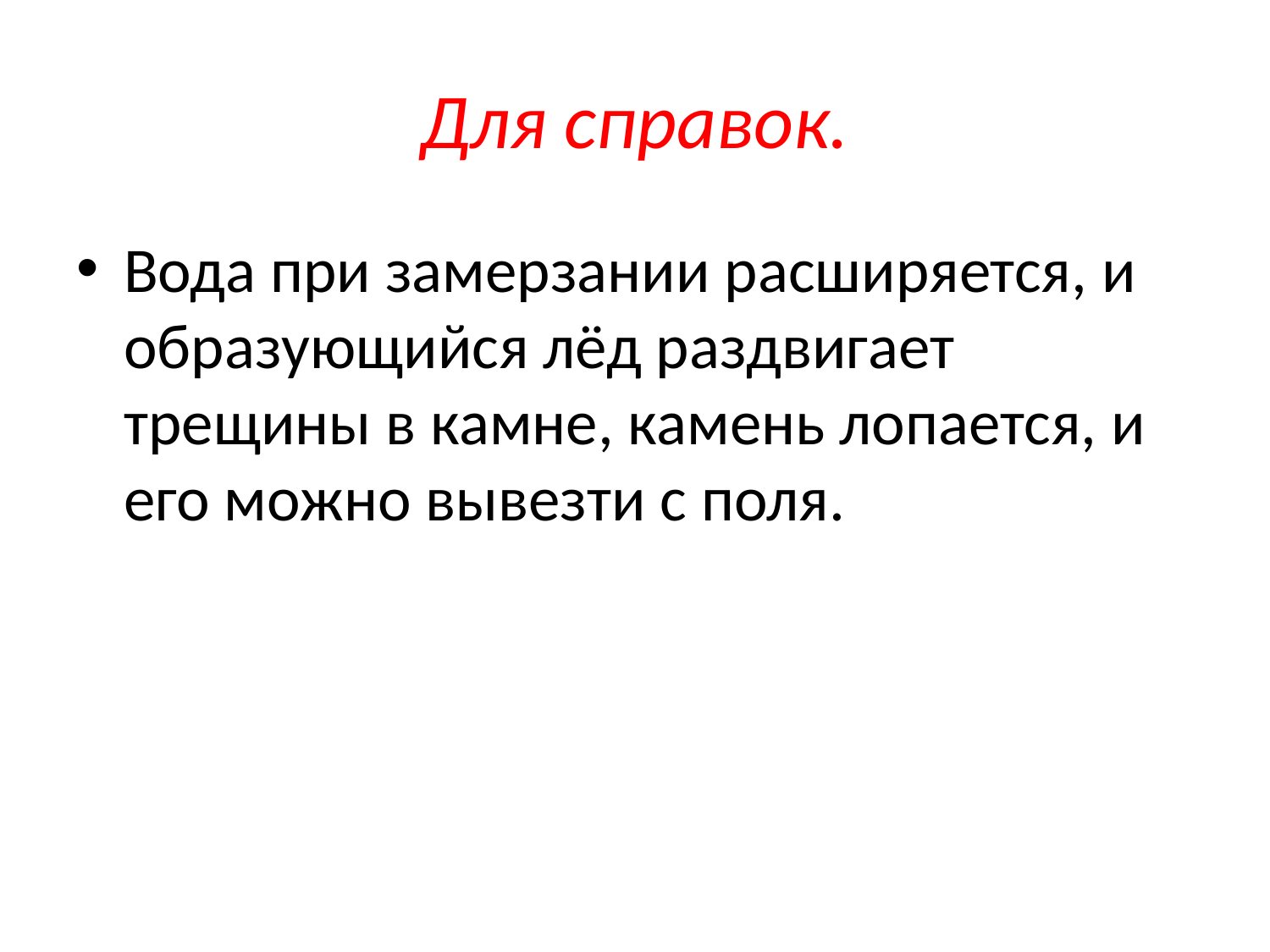

# Для справок.
Вода при замерзании расширяется, и образующийся лёд раздвигает трещины в камне, камень лопается, и его можно вывезти с поля.